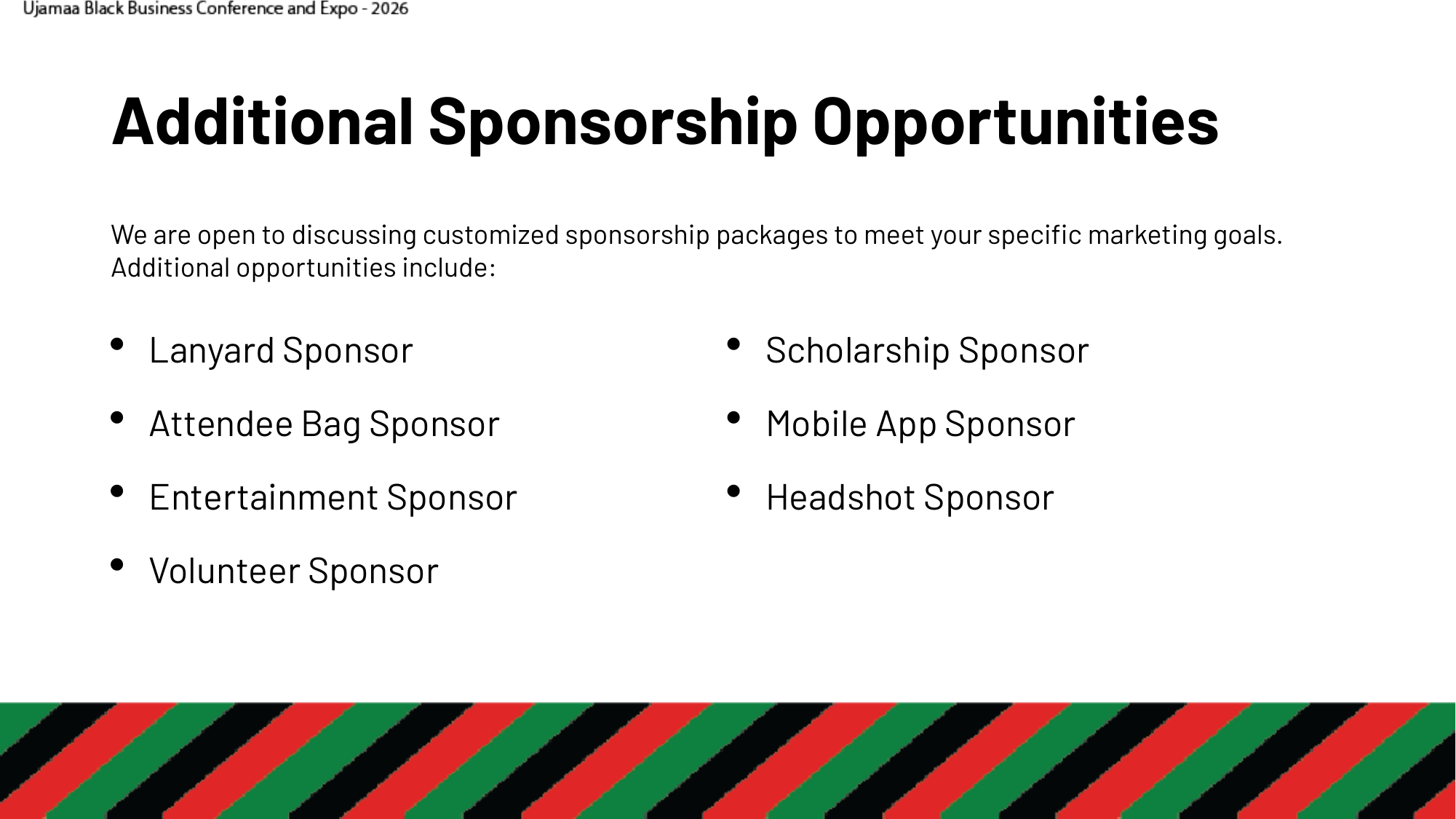

# Additional Sponsorship Opportunities
We are open to discussing customized sponsorship packages to meet your specific marketing goals. Additional opportunities include:
Lanyard Sponsor
Attendee Bag Sponsor
Entertainment Sponsor
Volunteer Sponsor

Scholarship Sponsor
Mobile App Sponsor
Headshot Sponsor